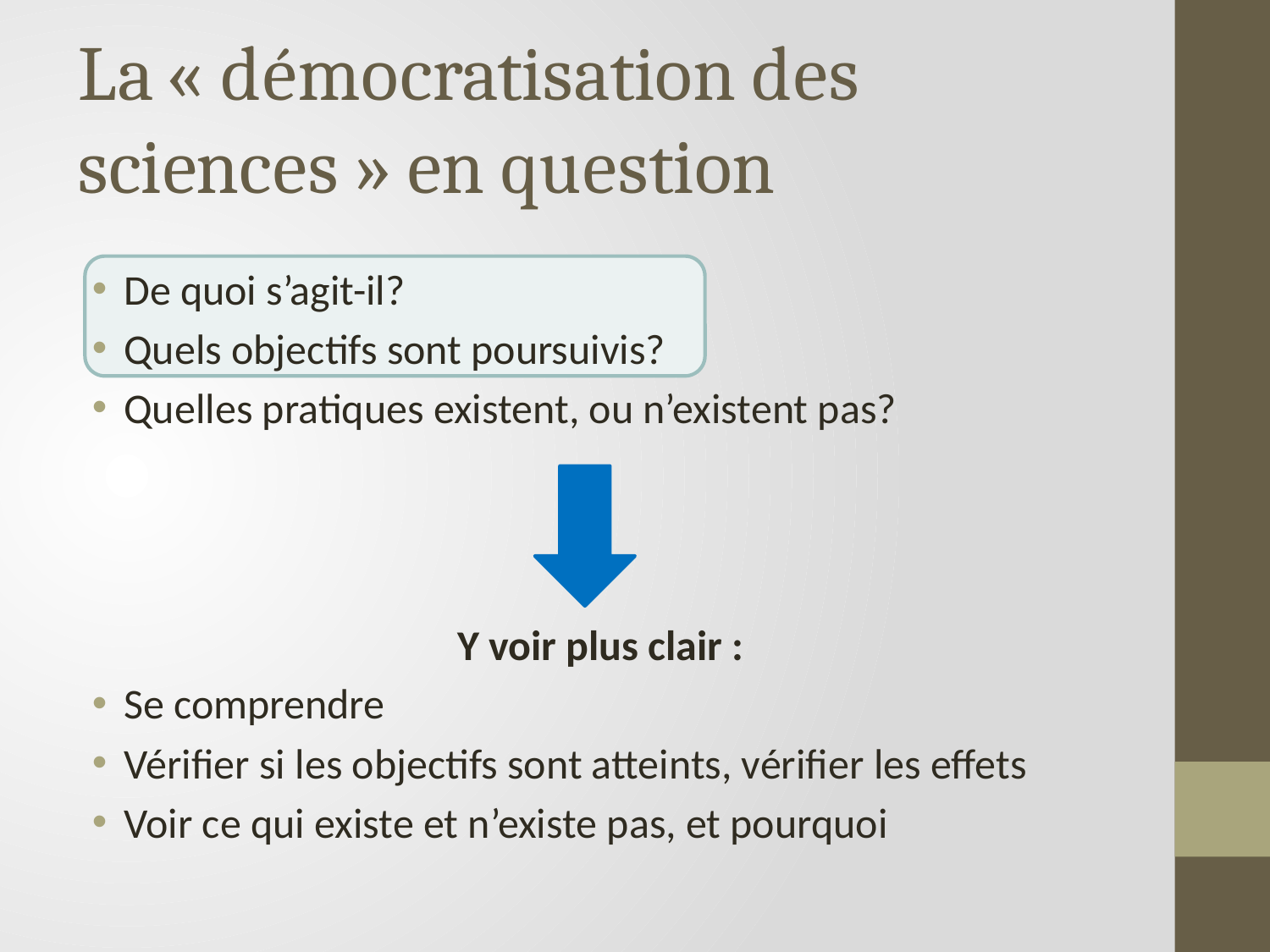

# La « démocratisation des sciences » en question
De quoi s’agit-il?
Quels objectifs sont poursuivis?
Quelles pratiques existent, ou n’existent pas?

Y voir plus clair :
Se comprendre
Vérifier si les objectifs sont atteints, vérifier les effets
Voir ce qui existe et n’existe pas, et pourquoi